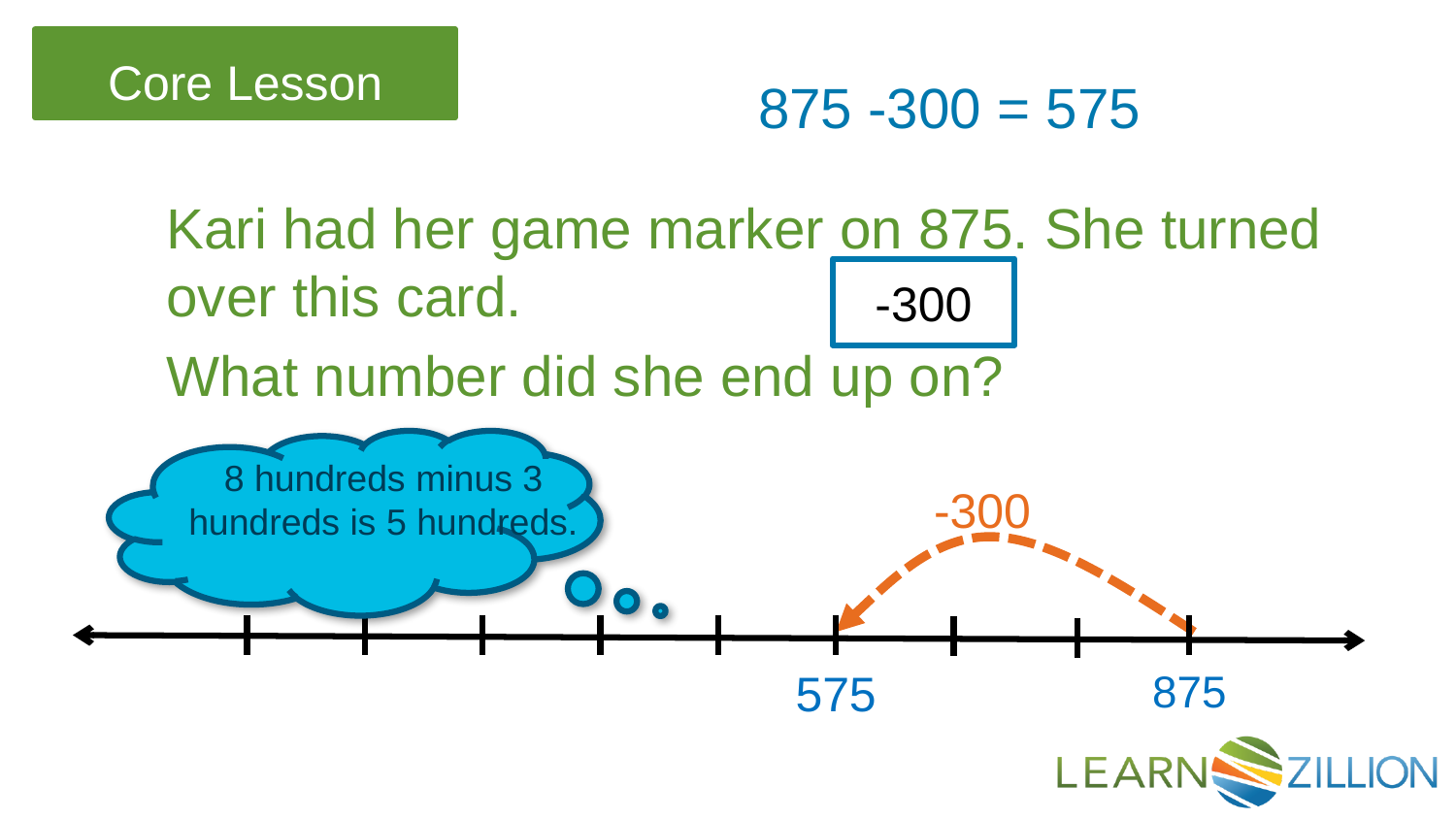

875 -300 = 575
Kari had her game marker on 875. She turned over this card.
What number did she end up on?
-300

8 hundreds minus 3 hundreds is 5 hundreds.
-300

575
875